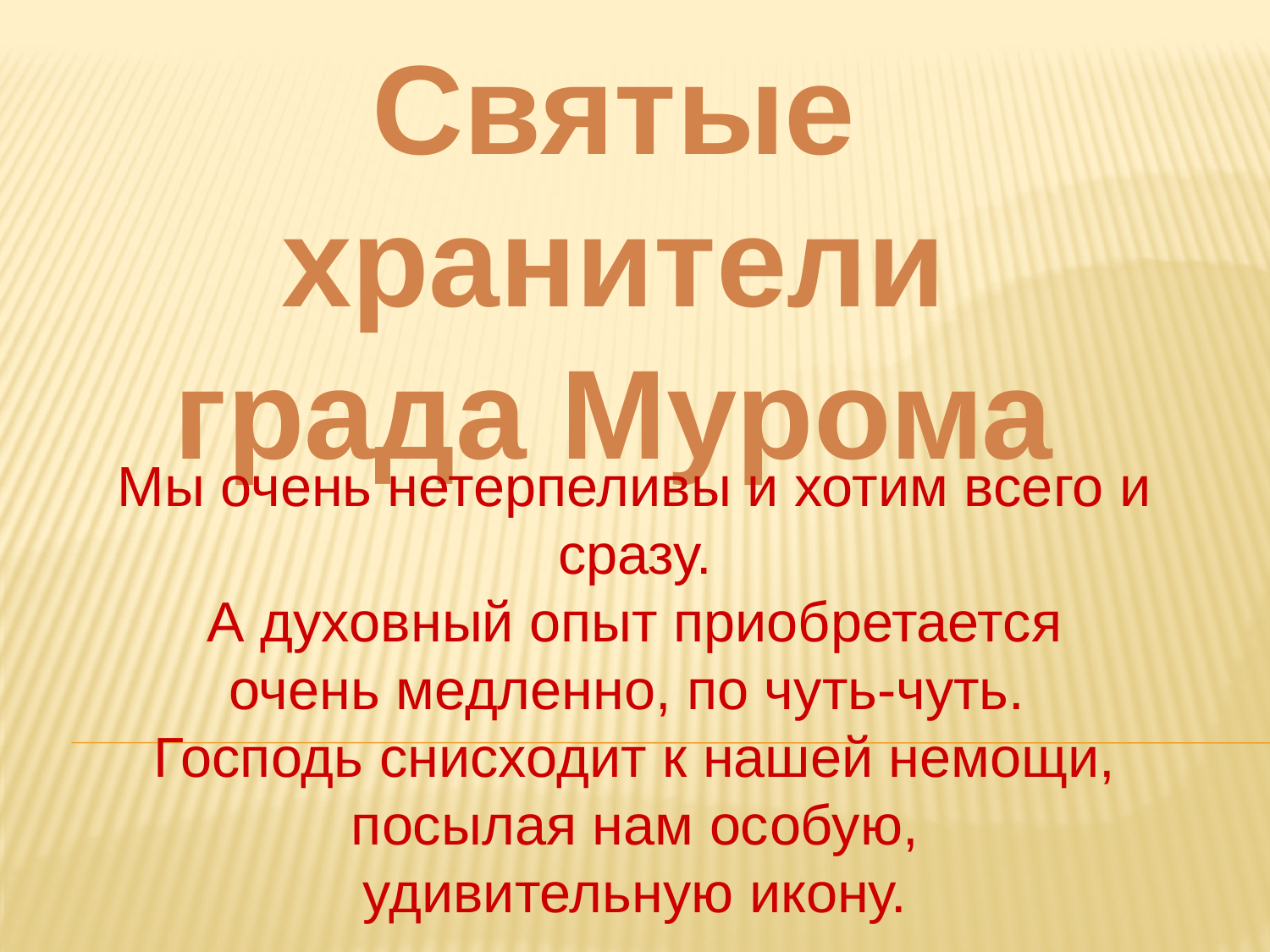

Святые хранители града Мурома
Мы очень нетерпеливы и хотим всего и сразу.
 А духовный опыт приобретается
очень медленно, по чуть-чуть.
Господь снисходит к нашей немощи,
 посылая нам особую,
удивительную икону.